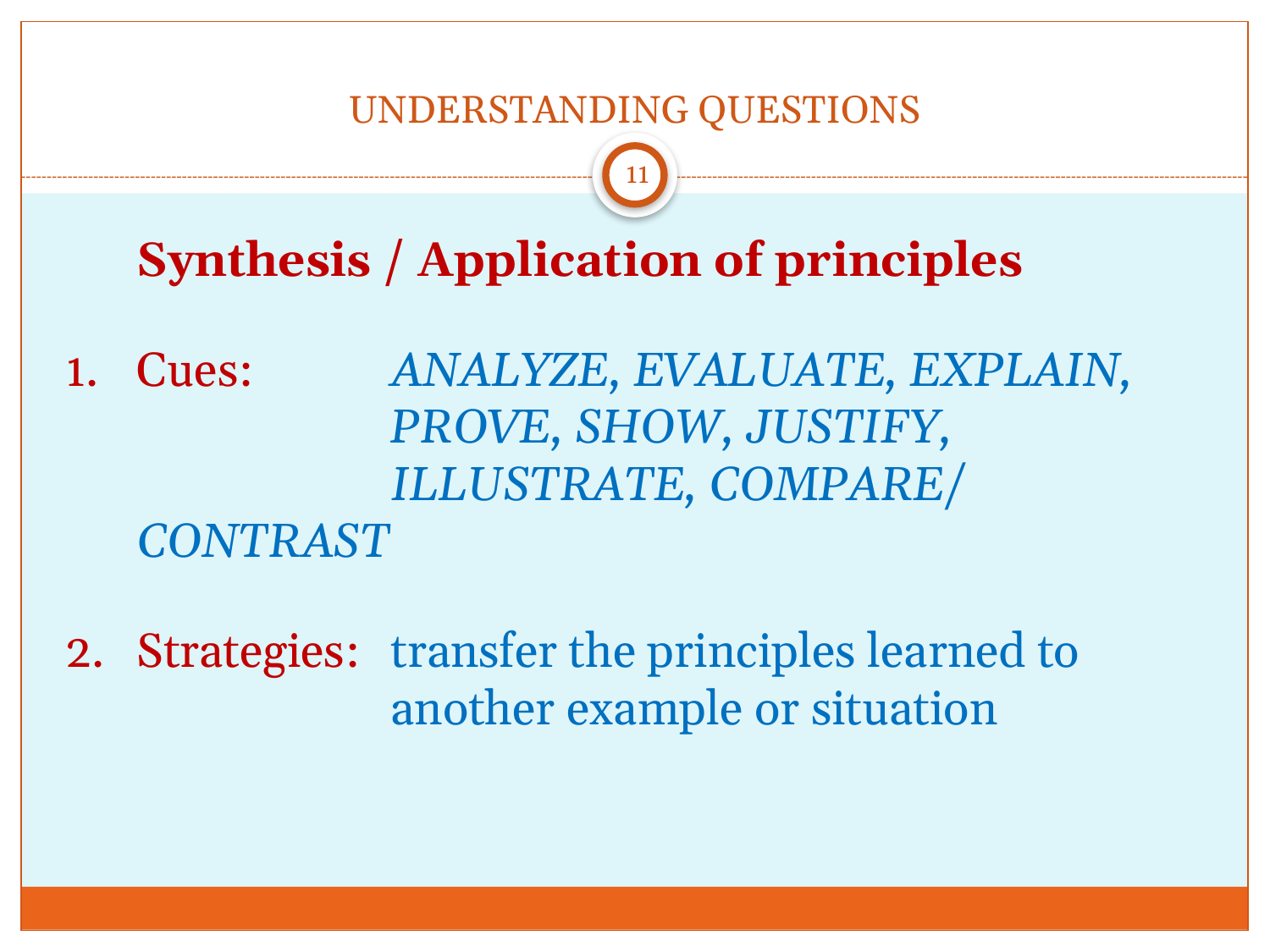

# UNDERSTANDING QUESTIONS
11
	Synthesis / Application of principles
Cues: 	ANALYZE, EVALUATE, EXPLAIN, 			PROVE, SHOW, JUSTIFY, 				ILLUSTRATE, COMPARE/ CONTRAST
Strategies:	transfer the principles learned to 			another example or situation